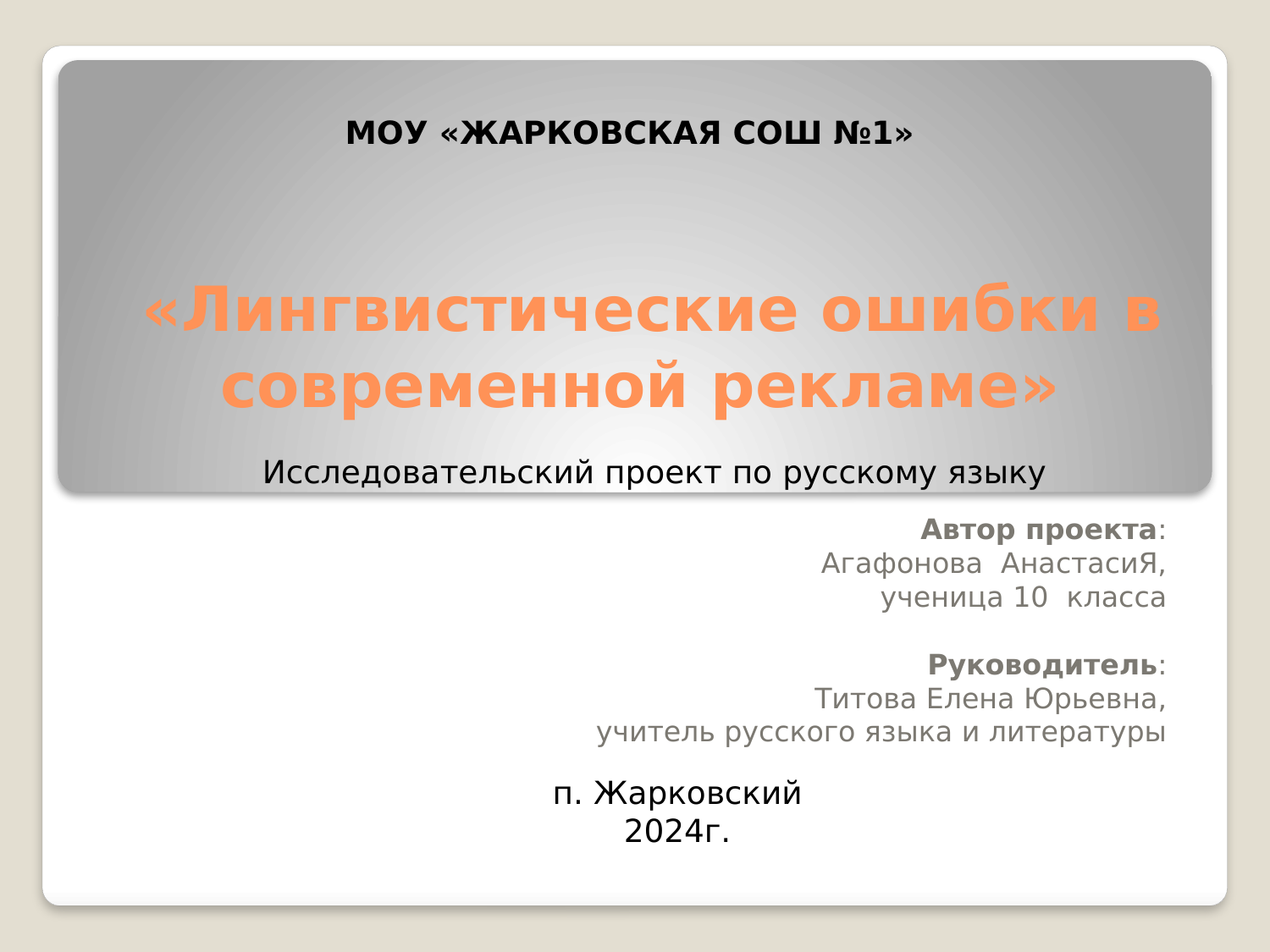

МОУ «ЖАРКОВСКАЯ СОШ №1»
# «Лингвистические ошибки в современной рекламе»
Исследовательский проект по русскому языку
Автор проекта:
Агафонова  АнастасиЯ,
ученица 10  класса

Руководитель:
Титова Елена Юрьевна,
учитель русского языка и литературы

п. Жарковский
2024г.